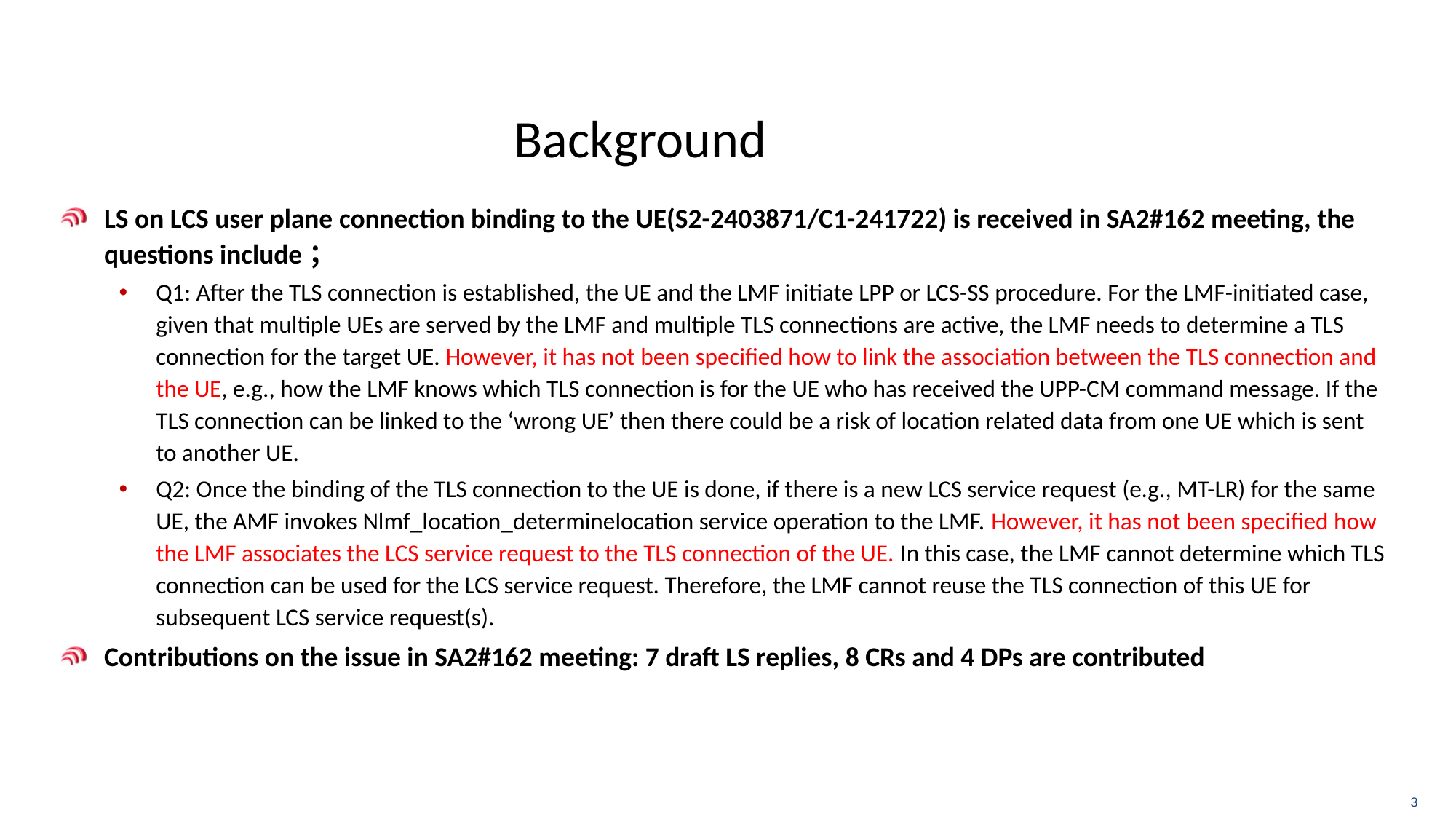

# Background
LS on LCS user plane connection binding to the UE(S2-2403871/C1-241722) is received in SA2#162 meeting, the questions include；
Q1: After the TLS connection is established, the UE and the LMF initiate LPP or LCS-SS procedure. For the LMF-initiated case, given that multiple UEs are served by the LMF and multiple TLS connections are active, the LMF needs to determine a TLS connection for the target UE. However, it has not been specified how to link the association between the TLS connection and the UE, e.g., how the LMF knows which TLS connection is for the UE who has received the UPP-CM command message. If the TLS connection can be linked to the ‘wrong UE’ then there could be a risk of location related data from one UE which is sent to another UE.
Q2: Once the binding of the TLS connection to the UE is done, if there is a new LCS service request (e.g., MT-LR) for the same UE, the AMF invokes Nlmf_location_determinelocation service operation to the LMF. However, it has not been specified how the LMF associates the LCS service request to the TLS connection of the UE. In this case, the LMF cannot determine which TLS connection can be used for the LCS service request. Therefore, the LMF cannot reuse the TLS connection of this UE for subsequent LCS service request(s).
Contributions on the issue in SA2#162 meeting: 7 draft LS replies, 8 CRs and 4 DPs are contributed